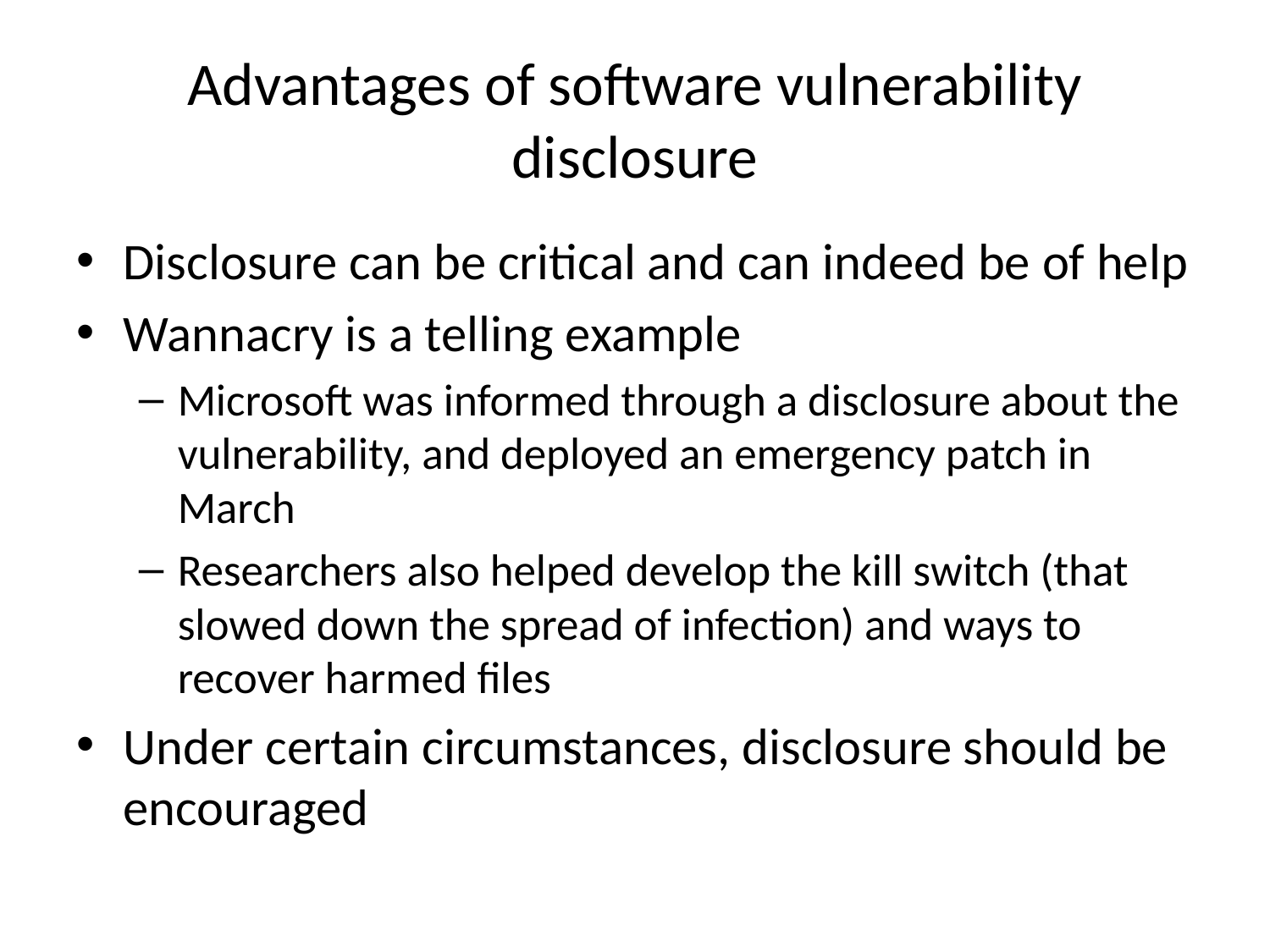

# Advantages of software vulnerability disclosure
Disclosure can be critical and can indeed be of help
Wannacry is a telling example
Microsoft was informed through a disclosure about the vulnerability, and deployed an emergency patch in March
Researchers also helped develop the kill switch (that slowed down the spread of infection) and ways to recover harmed files
Under certain circumstances, disclosure should be encouraged